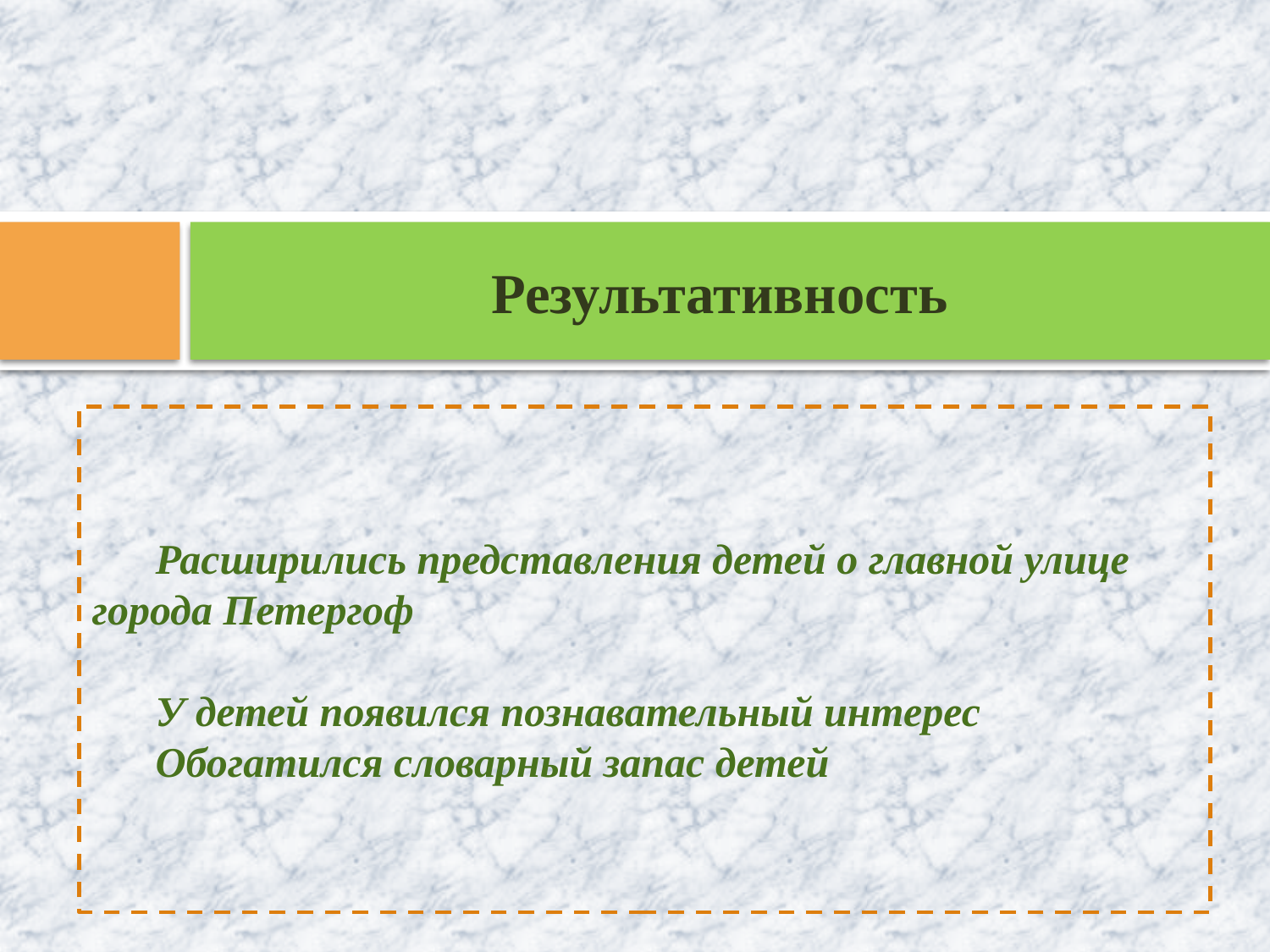

# Результативность

Расширились представления детей о главной улице города Петергоф
У детей появился познавательный интерес
Обогатился словарный запас детей